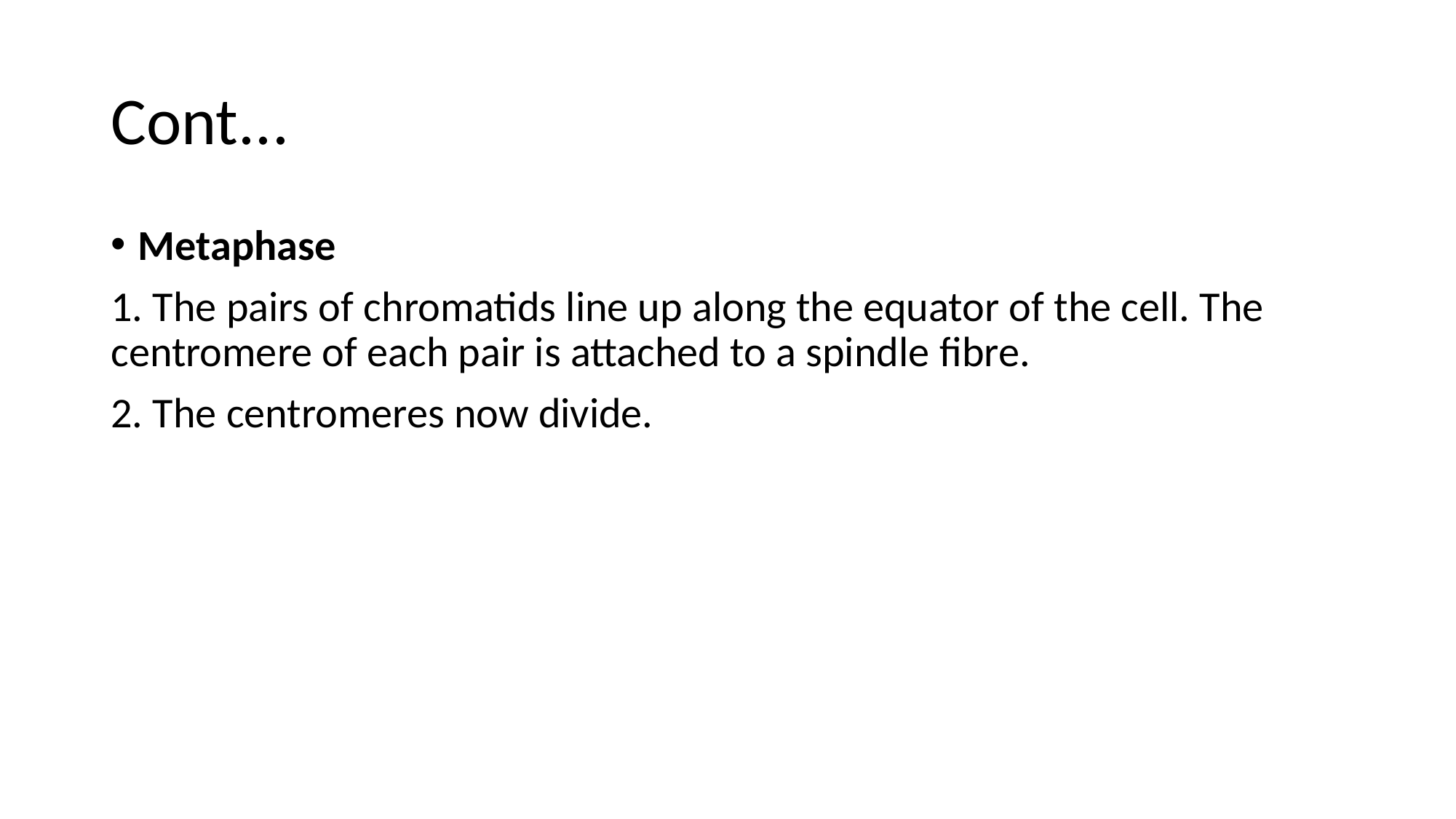

# Cont...
Metaphase
1. The pairs of chromatids line up along the equator of the cell. The centromere of each pair is attached to a spindle fibre.
2. The centromeres now divide.